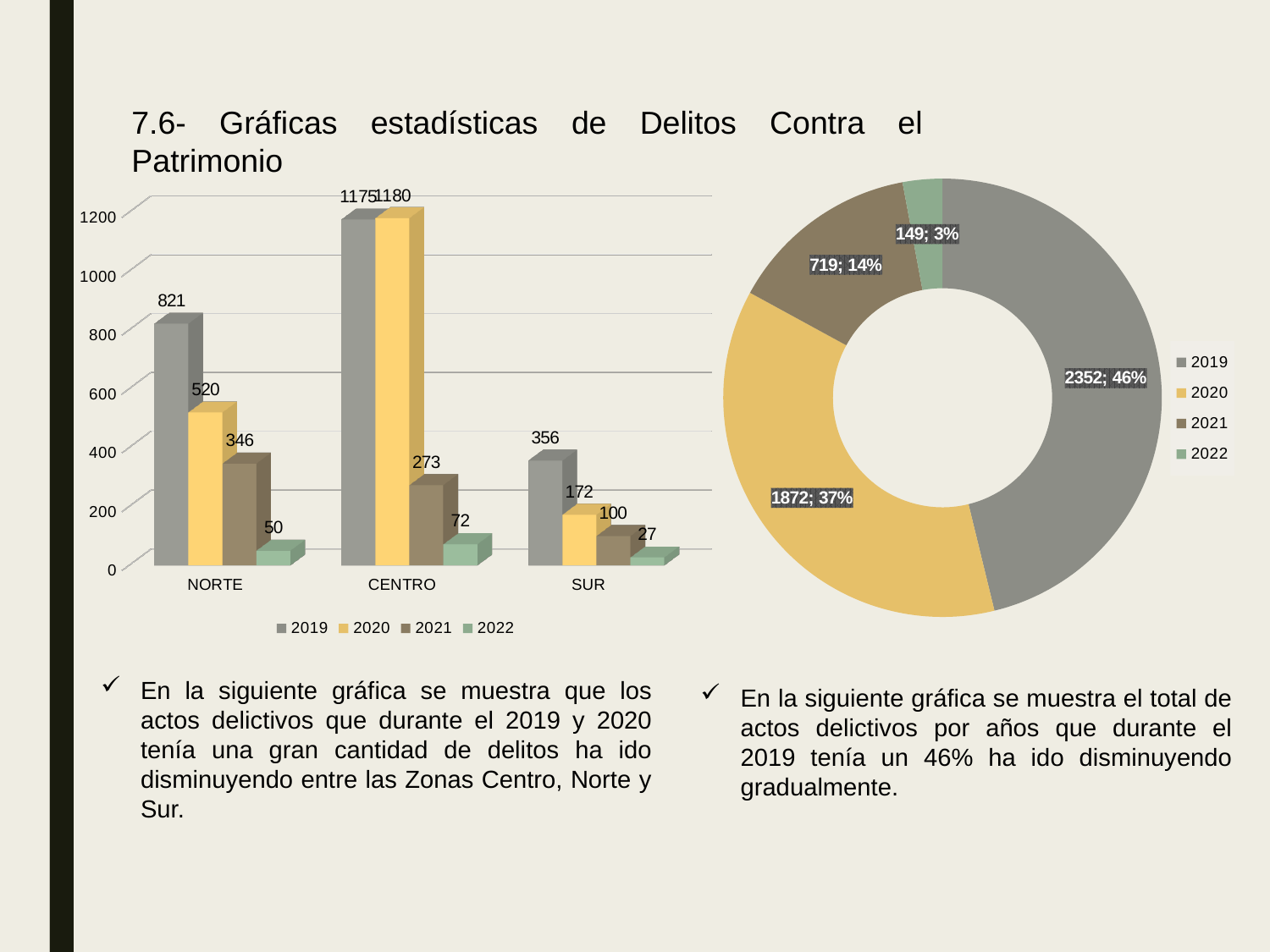

7.6- Gráficas estadísticas de Delitos Contra el Patrimonio

### Chart

| Category | TOTAL |
|---|---|
| 2019 | 2352.0 |
| 2020 | 1872.0 |
| 2021 | 719.0 |
| 2022 | 149.0 |

[unsupported chart]

En la siguiente gráfica se muestra que los actos delictivos que durante el 2019 y 2020 tenía una gran cantidad de delitos ha ido disminuyendo entre las Zonas Centro, Norte y Sur.
En la siguiente gráfica se muestra el total de actos delictivos por años que durante el 2019 tenía un 46% ha ido disminuyendo gradualmente.